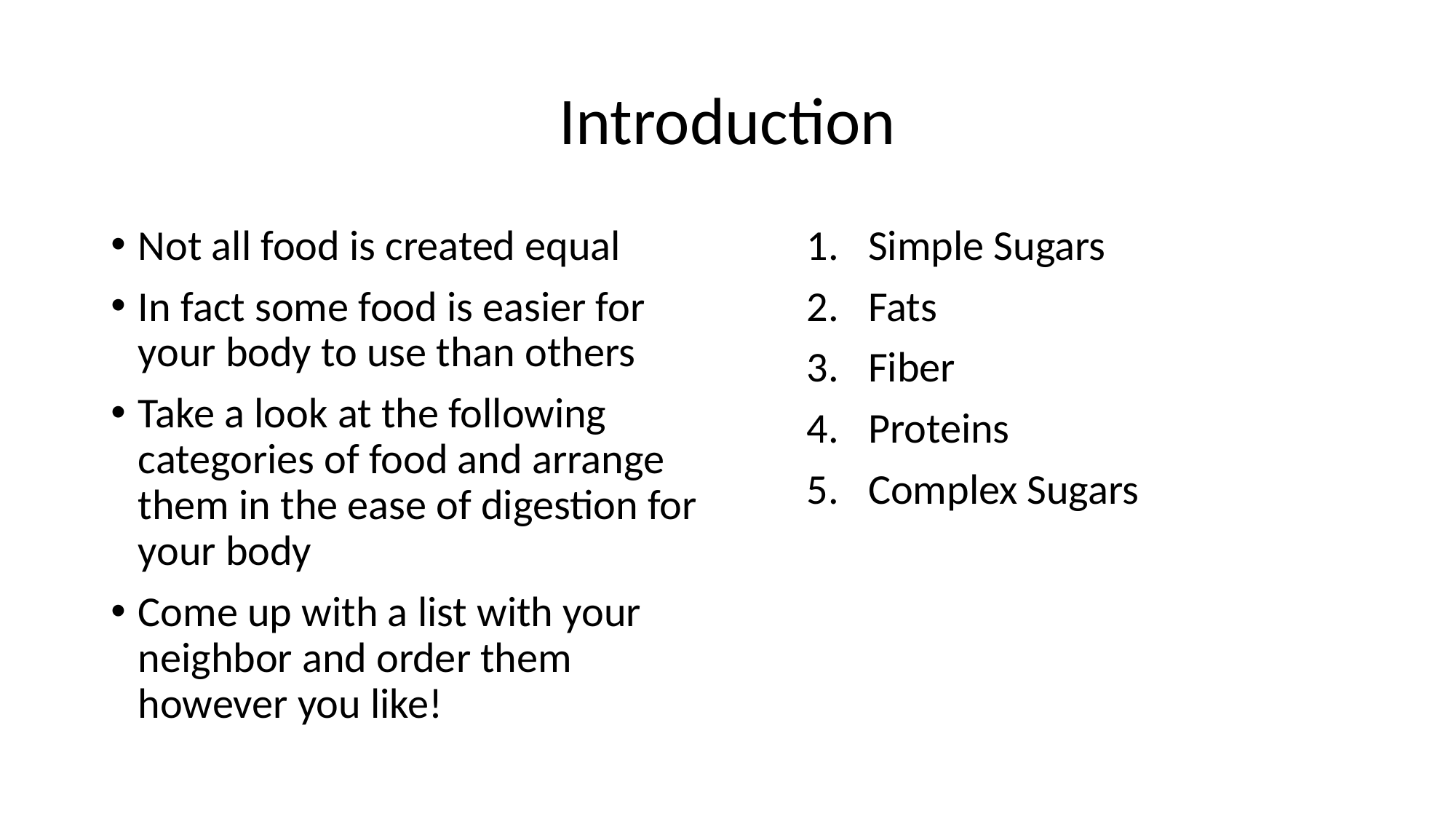

# Introduction
Not all food is created equal
In fact some food is easier for your body to use than others
Take a look at the following categories of food and arrange them in the ease of digestion for your body
Come up with a list with your neighbor and order them however you like!
Simple Sugars
Fats
Fiber
Proteins
Complex Sugars